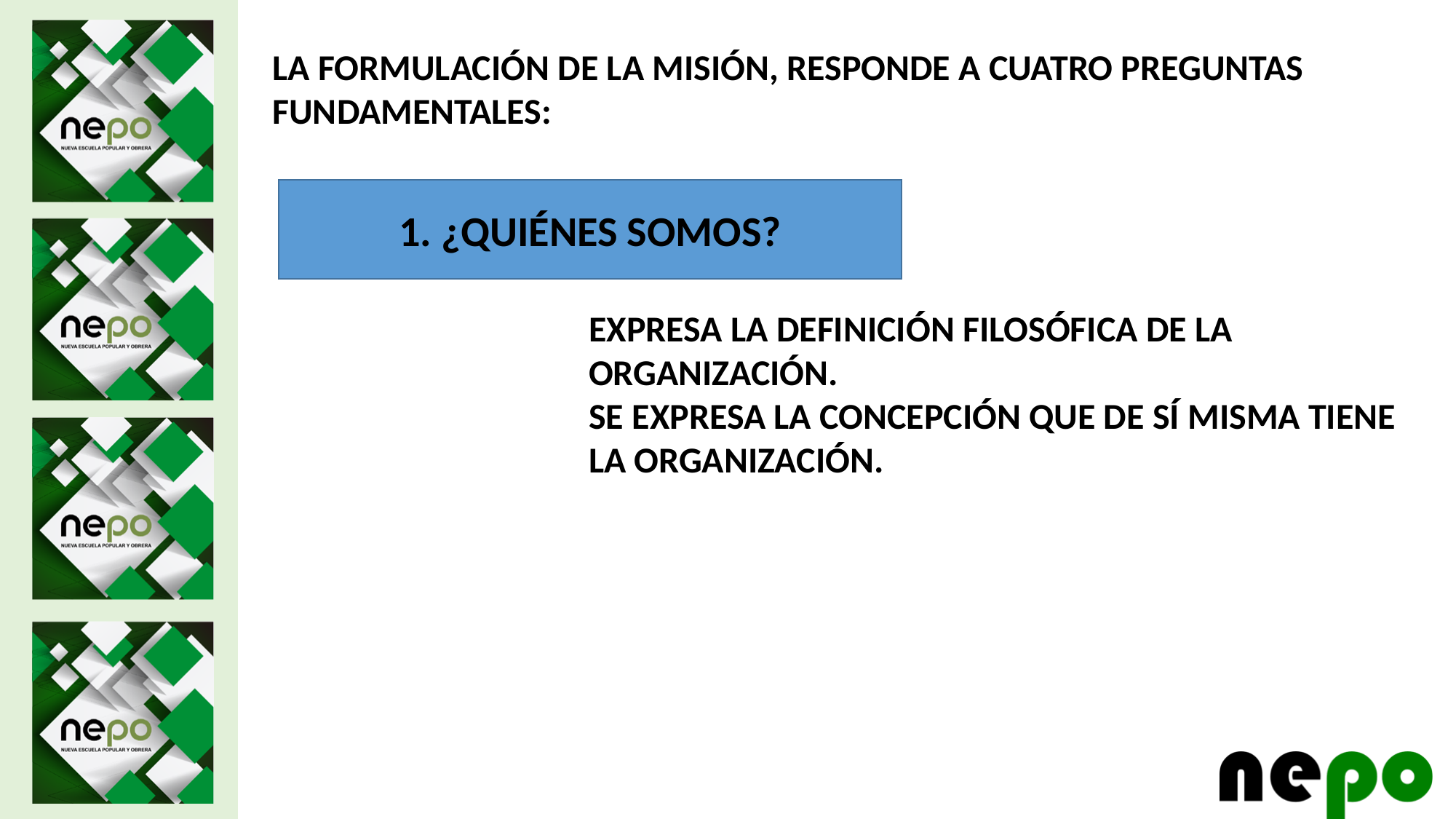

LA FORMULACIÓN DE LA MISIÓN, RESPONDE A CUATRO PREGUNTAS FUNDAMENTALES:
1. ¿QUIÉNES SOMOS?
EXPRESA LA DEFINICIÓN FILOSÓFICA DE LA ORGANIZACIÓN.
SE EXPRESA LA CONCEPCIÓN QUE DE SÍ MISMA TIENE LA ORGANIZACIÓN.